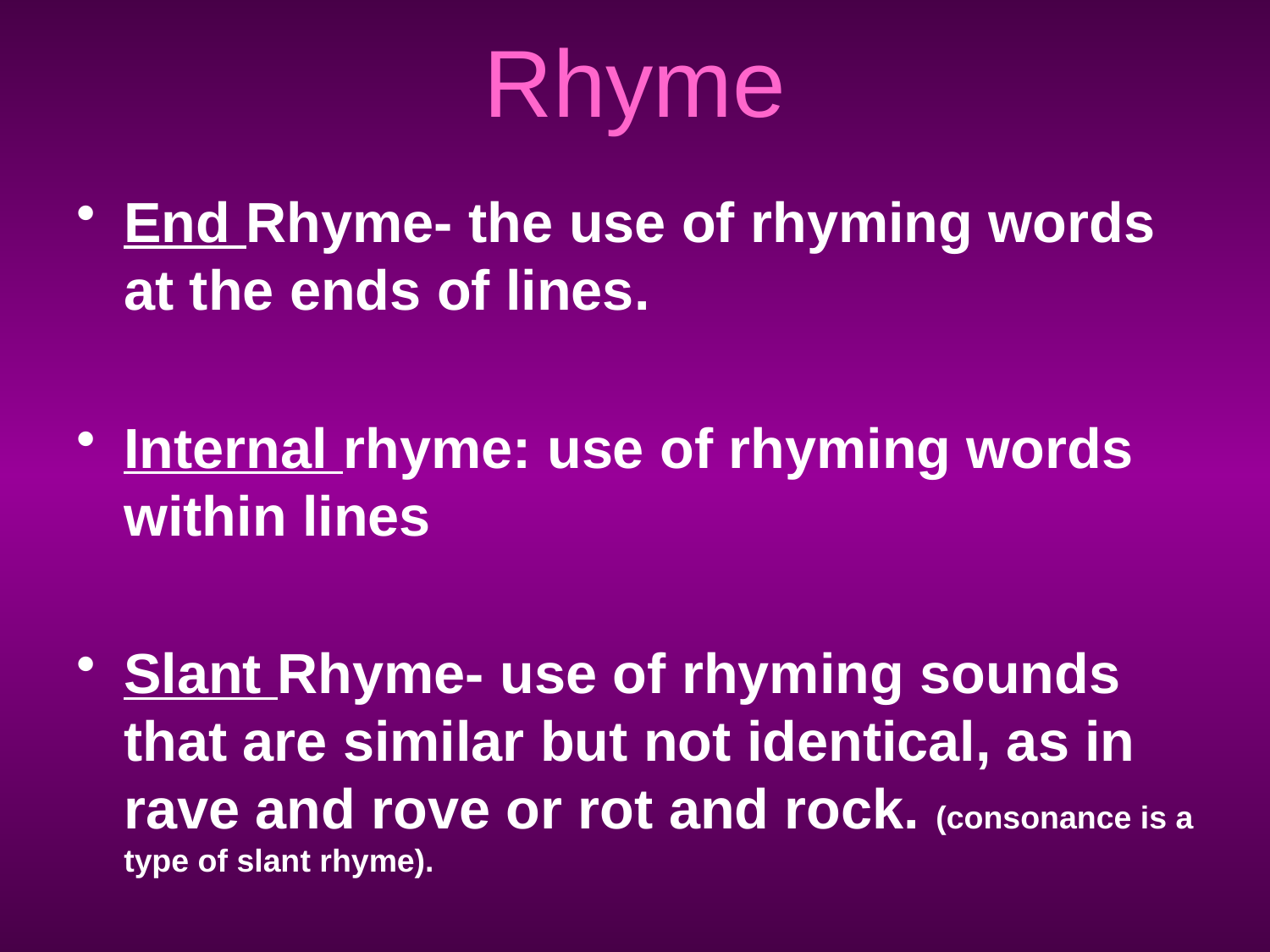

Rhyme
#
End Rhyme- the use of rhyming words at the ends of lines.

Internal rhyme: use of rhyming words within lines

Slant Rhyme- use of rhyming sounds that are similar but not identical, as in rave and rove or rot and rock. (consonance is a type of slant rhyme).